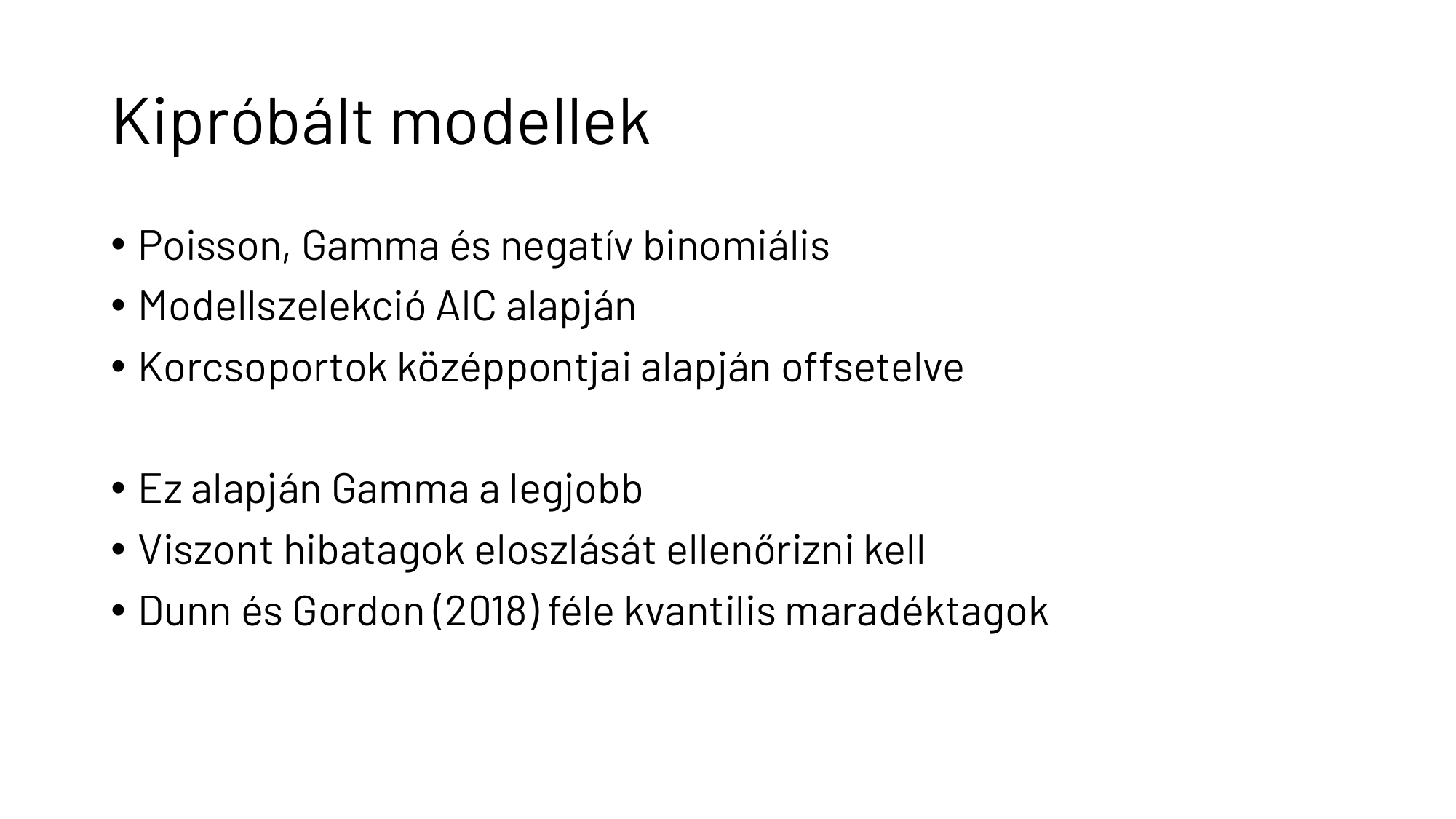

# Kipróbált modellek
Poisson, Gamma és negatív binomiális
Modellszelekció AIC alapján
Korcsoportok középpontjai alapján offsetelve

Ez alapján Gamma a legjobb
Viszont hibatagok eloszlását ellenőrizni kell
Dunn és Gordon (2018) féle kvantilis maradéktagok